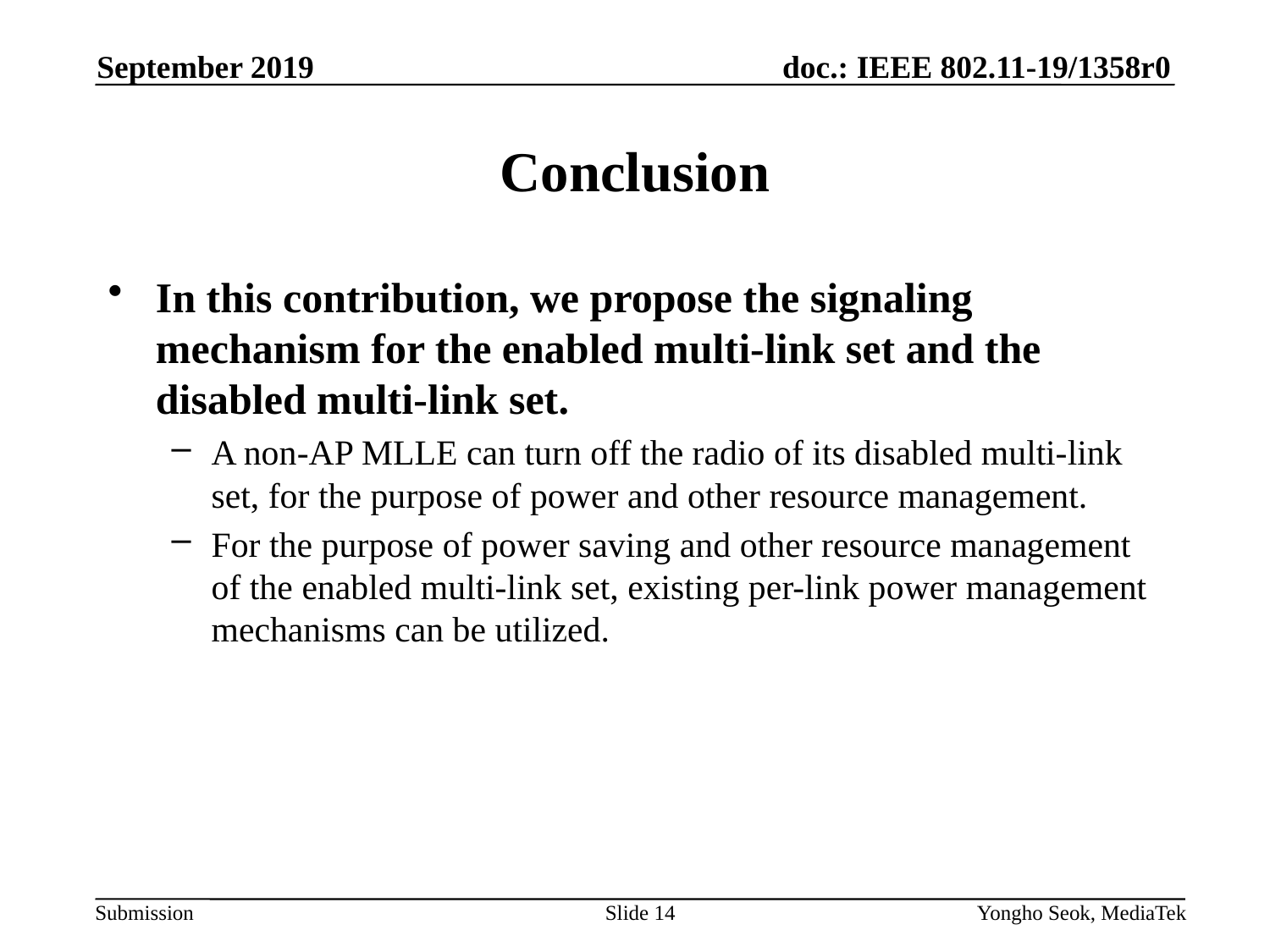

September 2019
# Conclusion
In this contribution, we propose the signaling mechanism for the enabled multi-link set and the disabled multi-link set.
A non-AP MLLE can turn off the radio of its disabled multi-link set, for the purpose of power and other resource management.
For the purpose of power saving and other resource management of the enabled multi-link set, existing per-link power management mechanisms can be utilized.
Slide 14
Yongho Seok, MediaTek